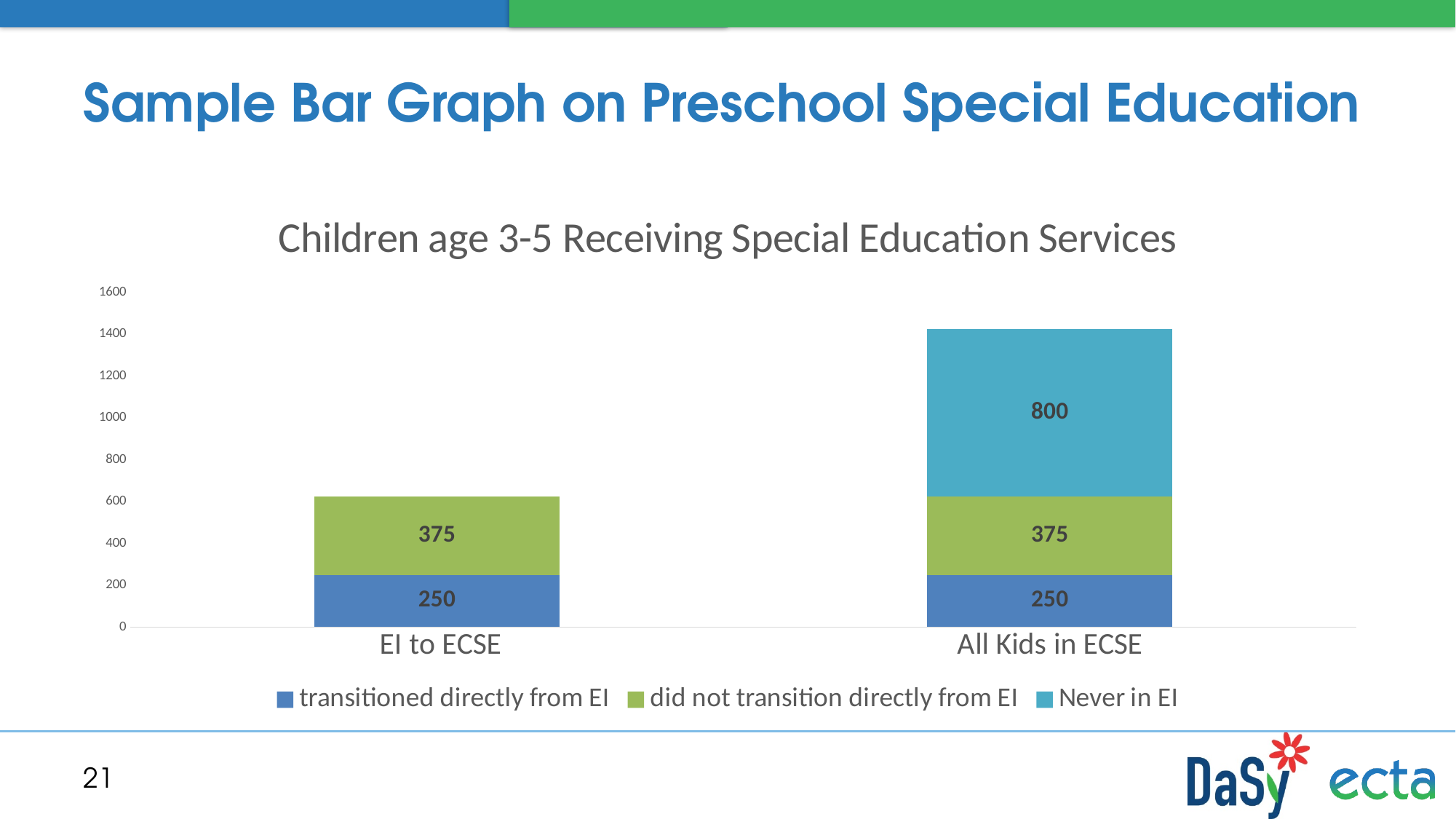

# Sample Bar Graph on Preschool Special Education

### Chart: Children age 3-5 Receiving Special Education Services

| Category | transitioned directly from EI | did not transition directly from EI | Never in EI |
|---|---|---|---|
|  EI to ECSE | 250.0 | 375.0 | None |
| All Kids in ECSE | 250.0 | 375.0 | 800.0 |
21